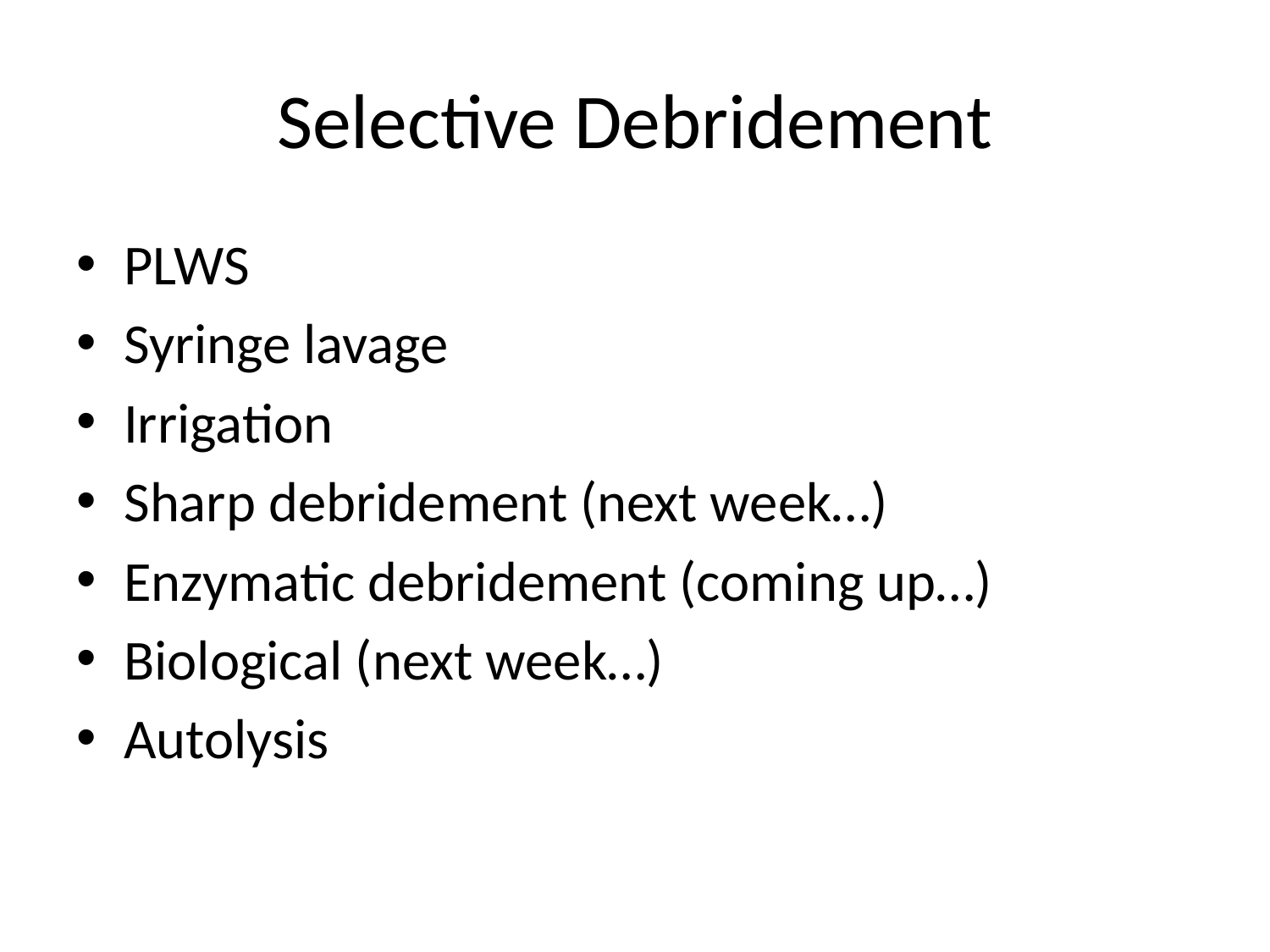

# Selective Debridement
PLWS
Syringe lavage
Irrigation
Sharp debridement (next week…)
Enzymatic debridement (coming up…)
Biological (next week…)
Autolysis